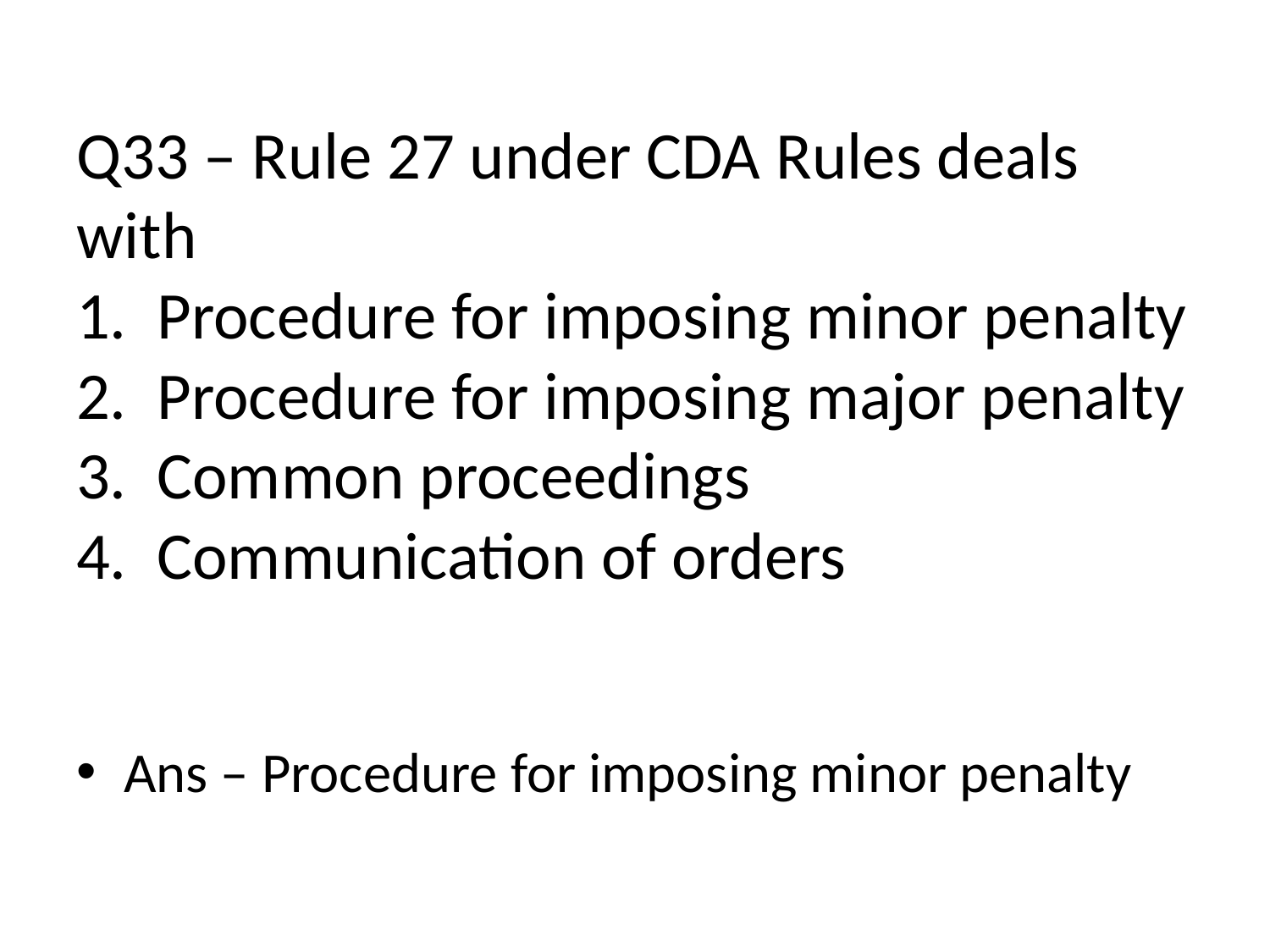

# Q33 – Rule 27 under CDA Rules deals with 1.  Procedure for imposing minor penalty 2.  Procedure for imposing major penalty 3.  Common proceedings 4.  Communication of orders
Ans – Procedure for imposing minor penalty